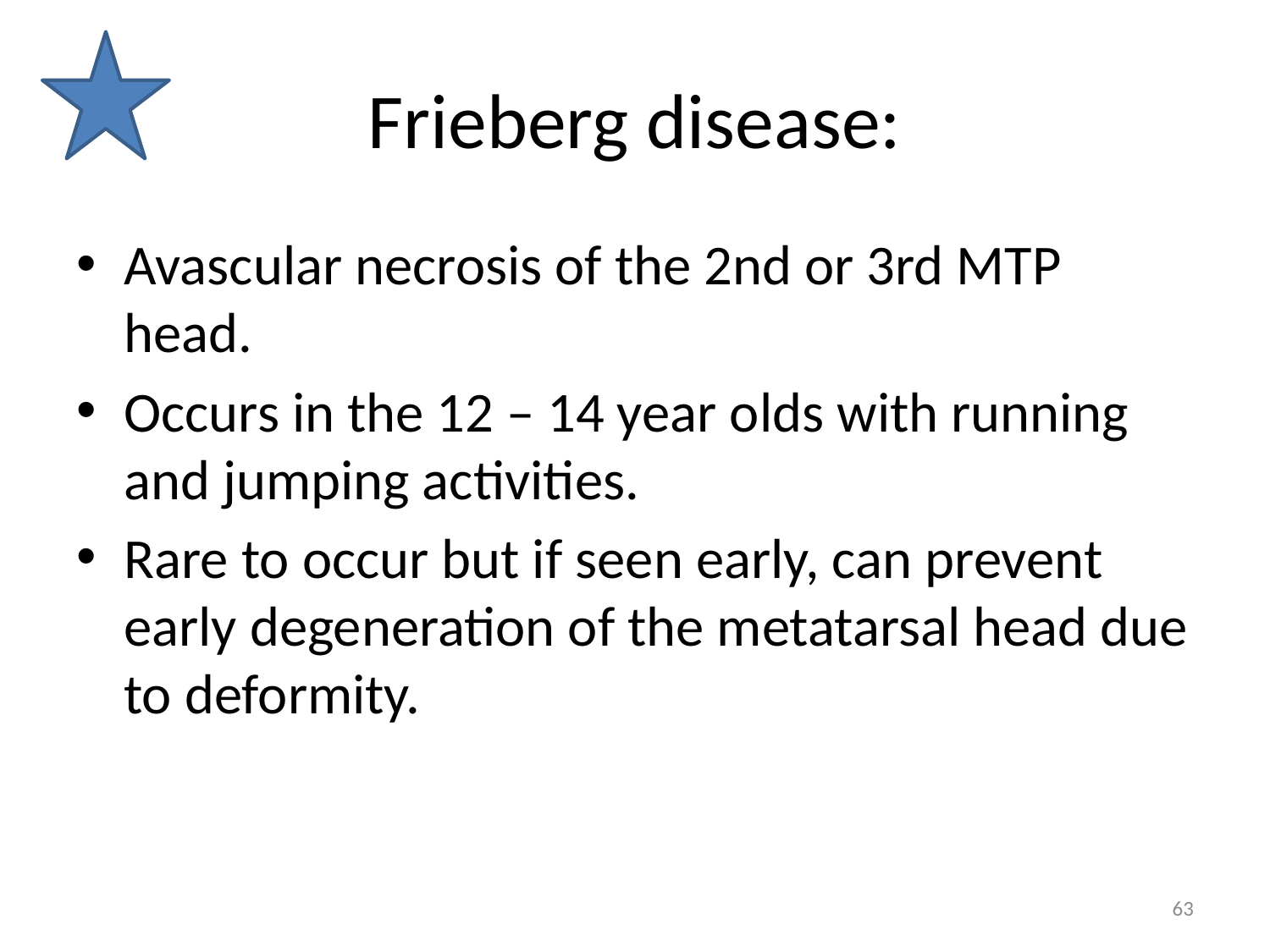

# Frieberg disease:
Avascular necrosis of the 2nd or 3rd MTP head.
Occurs in the 12 – 14 year olds with running and jumping activities.
Rare to occur but if seen early, can prevent early degeneration of the metatarsal head due to deformity.

63